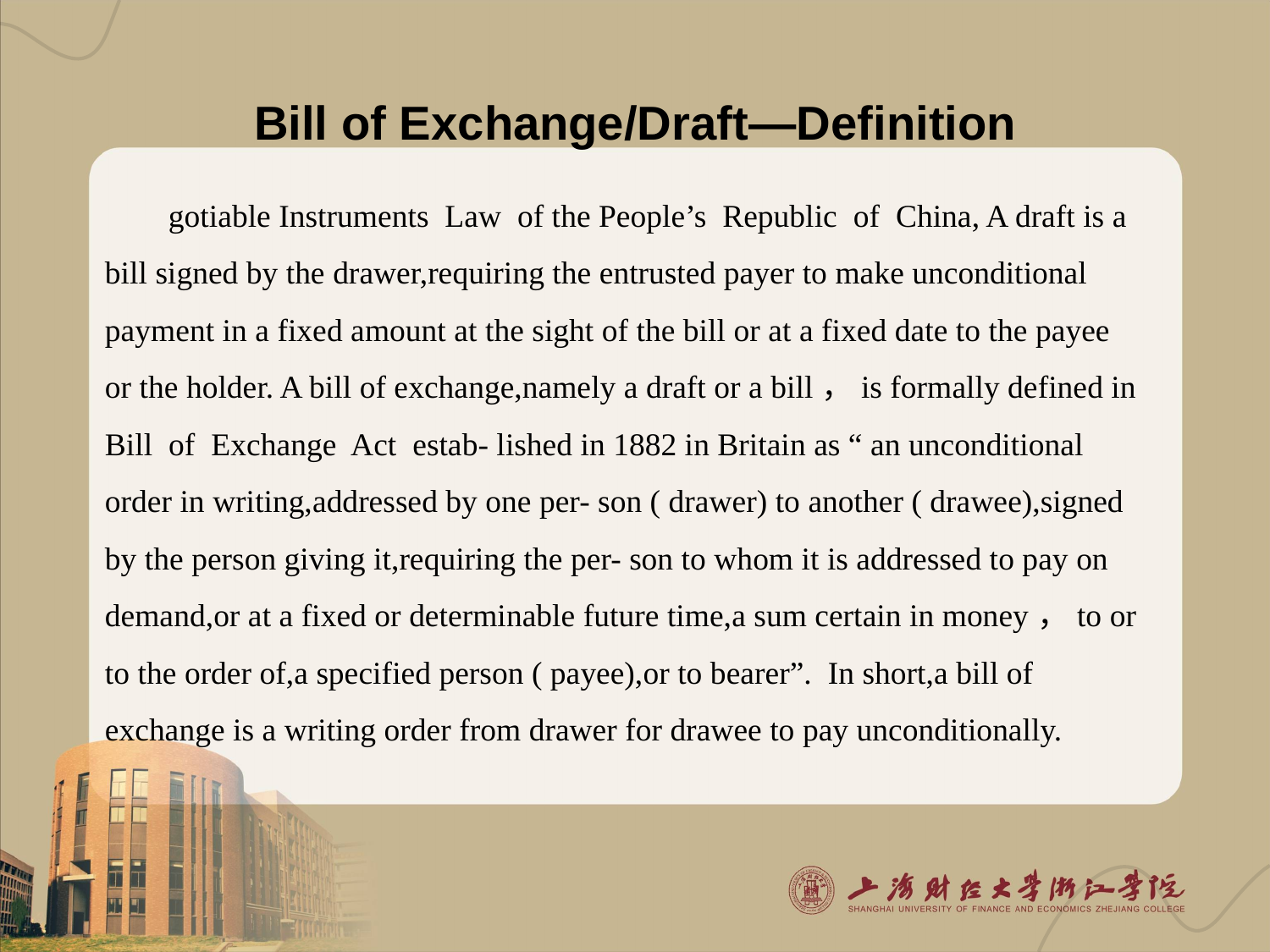

# Bill of Exchange/Draft—Definition
gotiable Instruments  Law  of the People’s  Republic  of  China, A draft is a bill signed by the drawer,requiring the entrusted payer to make unconditional payment in a fixed amount at the sight of the bill or at a fixed date to the payee or the holder. A bill of exchange,namely a draft or a bill，is formally defined in Bill  of  Exchange  Act  estab- lished in 1882 in Britain as “ an unconditional order in writing,addressed by one per- son ( drawer) to another ( drawee),signed by the person giving it,requiring the per- son to whom it is addressed to pay on demand,or at a fixed or determinable future time,a sum certain in money，to or to the order of,a specified person ( payee),or to bearer”.  In short,a bill of exchange is a writing order from drawer for drawee to pay unconditionally.